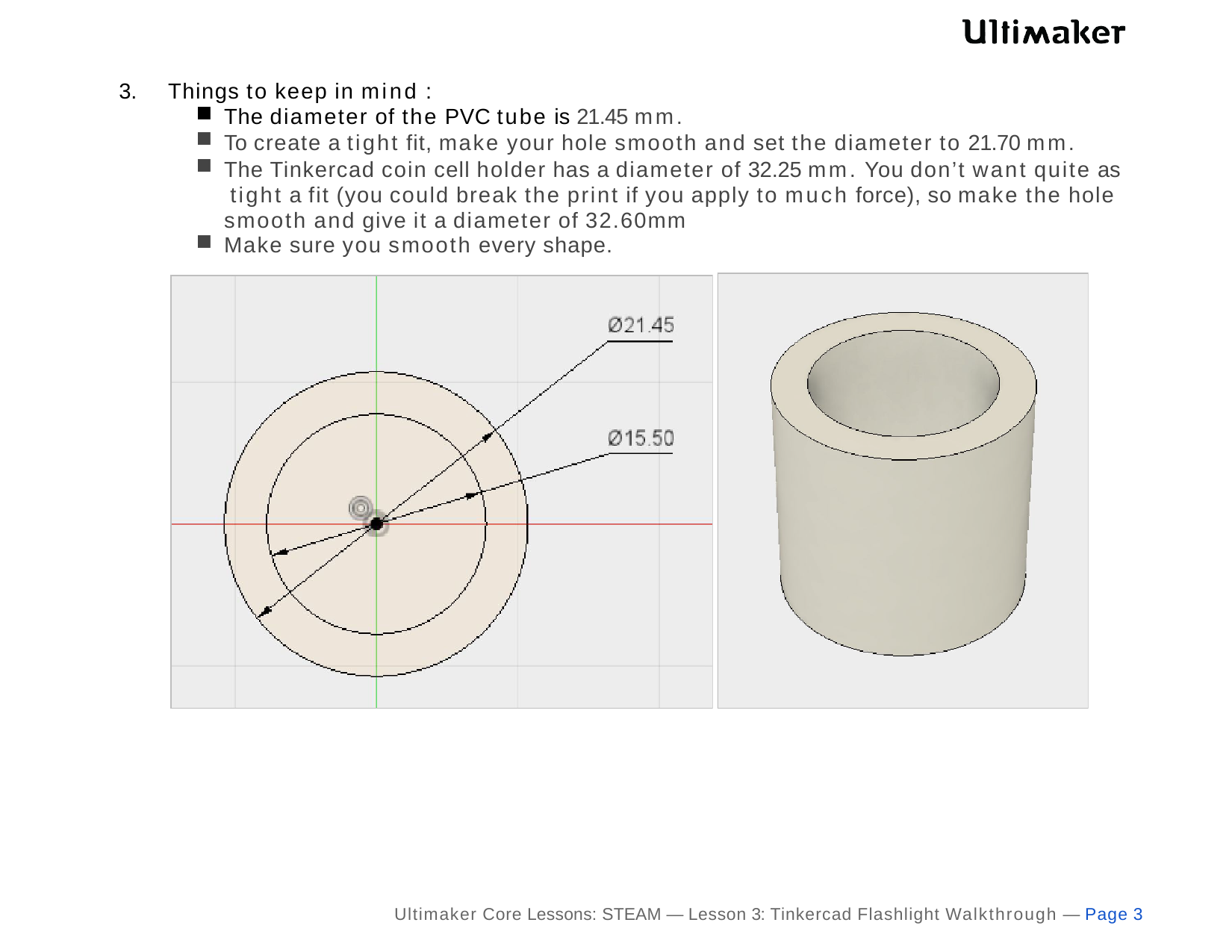

Things to keep in mind :
The diameter of the PVC tube is 21.45 mm.
To create a tight fit, make your hole smooth and set the diameter to 21.70 mm.
The Tinkercad coin cell holder has a diameter of 32.25 mm. You don’t want quite as  tight a fit (you could break the print if you apply to much force), so make the hole  smooth and give it a diameter of 32.60mm
Make sure you smooth every shape.

Ultimaker Core Lessons: STEAM — Lesson 3: Tinkercad Flashlight Walkthrough — Page 3